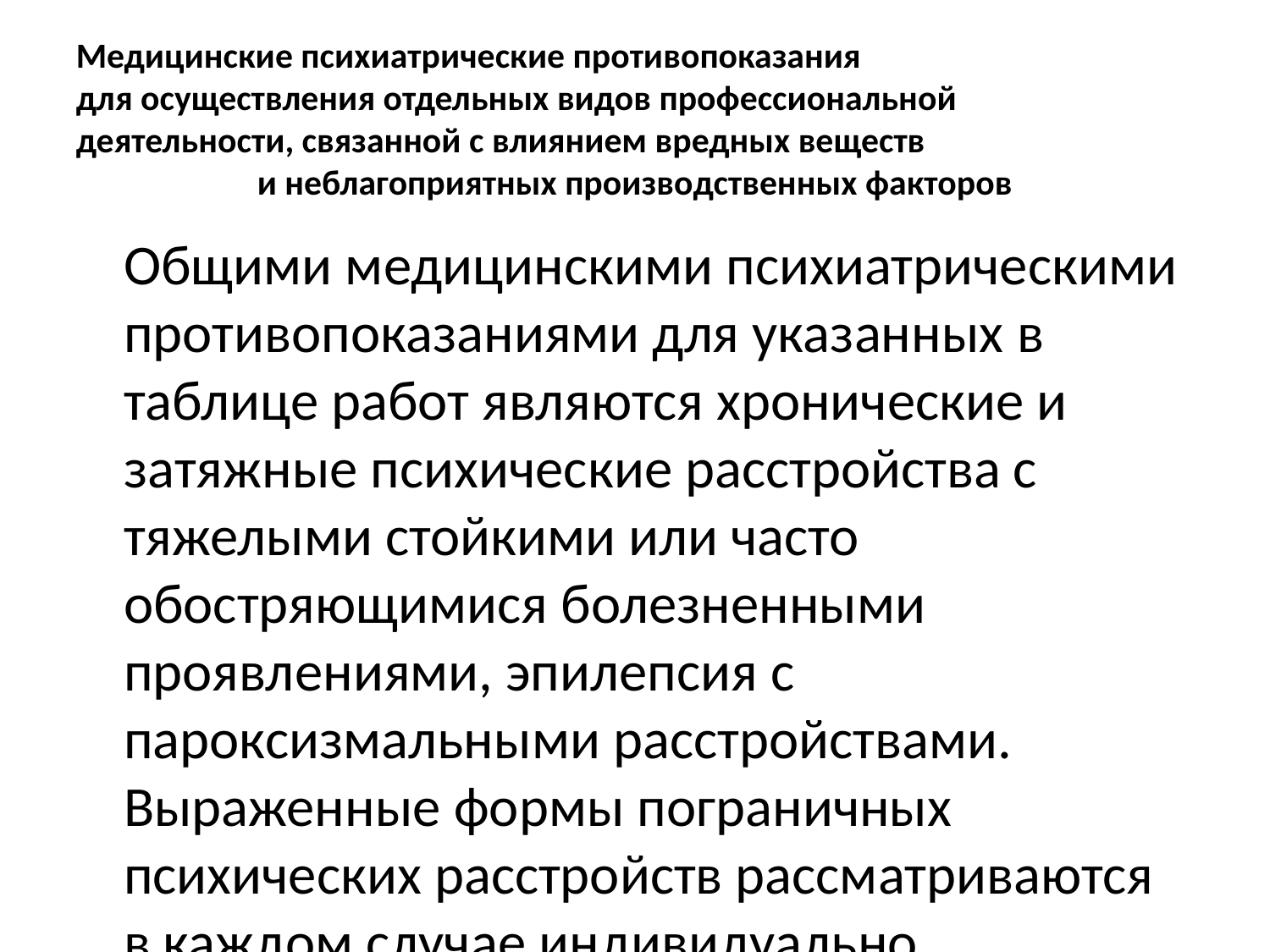

Медицинские психиатрические противопоказания
для осуществления отдельных видов профессиональной
деятельности, связанной с влиянием вредных веществ
и неблагоприятных производственных факторов
	Общими медицинскими психиатрическими противопоказаниями для указанных в таблице работ являются хронические и затяжные психические расстройства с тяжелыми стойкими или часто обостряющимися болезненными проявлениями, эпилепсия с пароксизмальными расстройствами.
	Выраженные формы пограничных психических расстройств рассматриваются в каждом случае индивидуально.
	Дополнительные противопоказания приведены в графе 2 (токсикомания для ряда произв.факторов).
	Периодичность освидетельствований - не реже одного раза в пять лет.
	Общие лабораторные и функциональные исследования: электроэнцефалография